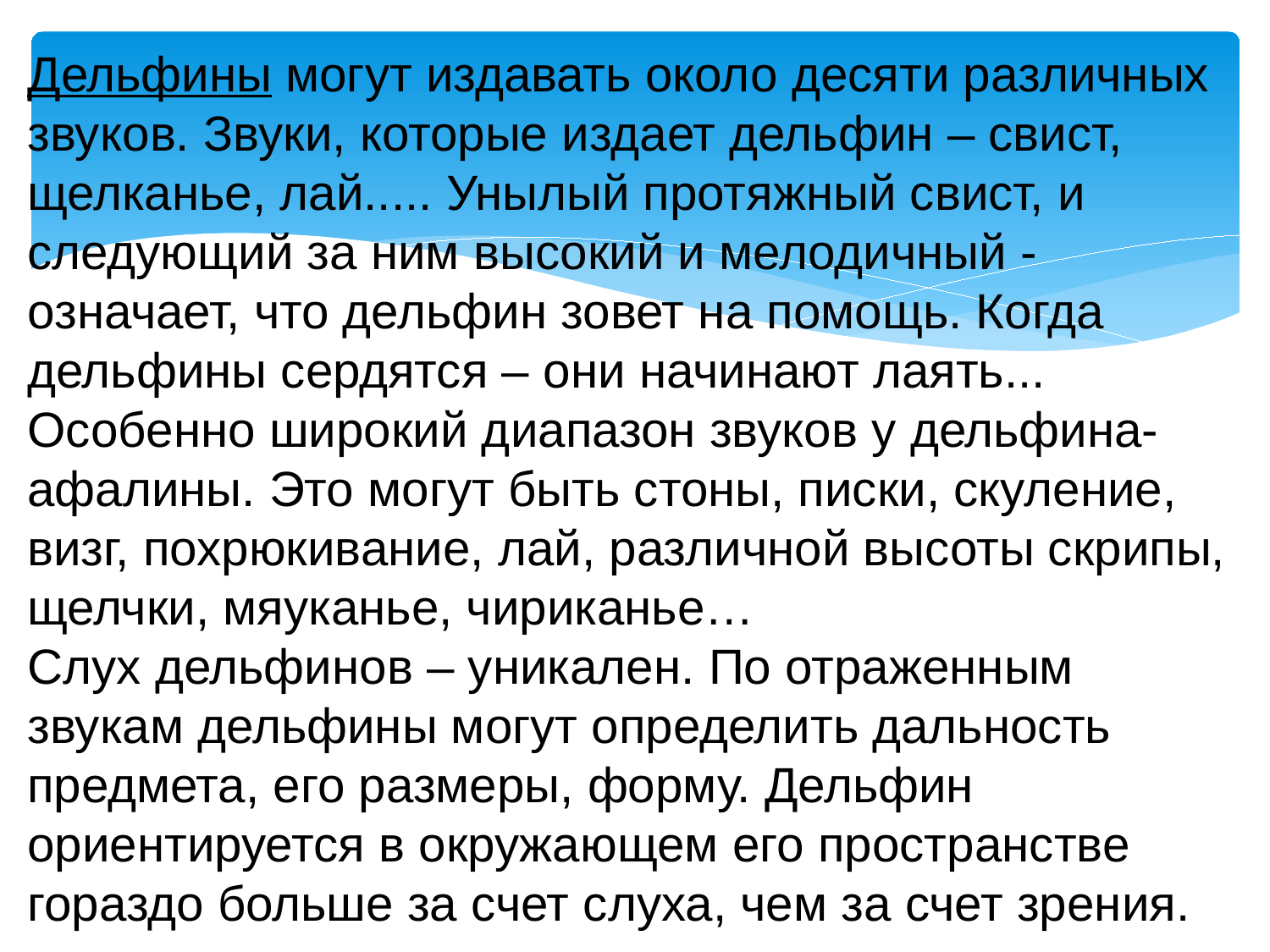

Дельфины могут издавать около десяти различных звуков. Звуки, которые издает дельфин – свист, щелканье, лай..... Унылый протяжный свист, и следующий за ним высокий и мелодичный - означает, что дельфин зовет на помощь. Когда дельфины сердятся – они начинают лаять... Особенно широкий диапазон звуков у дельфина- афалины. Это могут быть стоны, писки, скуление, визг, похрюкивание, лай, различной высоты скрипы, щелчки, мяуканье, чириканье…
Слух дельфинов – уникален. По отраженным звукам дельфины могут определить дальность предмета, его размеры, форму. Дельфин ориентируется в окружающем его пространстве гораздо больше за счет слуха, чем за счет зрения.